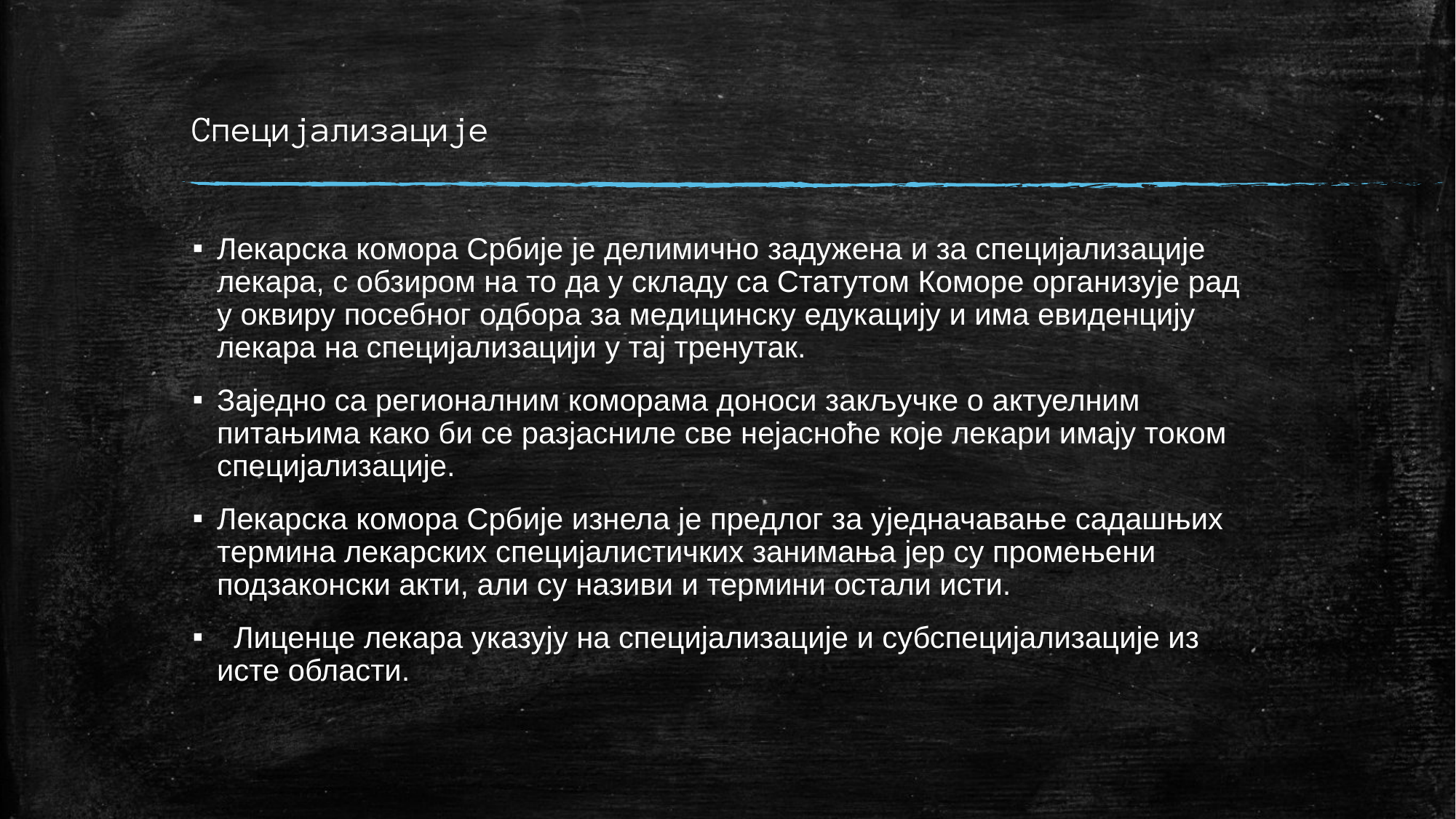

# Специјализације
Лекарска комора Србије је делимично задужена и за специјализације лекара, с обзиром на то да у складу са Статутом Коморе организује рад у оквиру посебног одбора за медицинску едукацију и има евиденцију лекара на специјализацији у тај тренутак.
Заједно са регионалним коморама доноси закључке о актуелним питањима како би се разјасниле све нејасноће које лекари имају током специјализације.
Лекарска комора Србије изнела је предлог за уједначавање садашњих термина лекарских специјалистичких занимања јер су промењени подзаконски акти, али су називи и термини остали исти.
  Лиценце лекара указују на специјализације и субспецијализације из исте области.